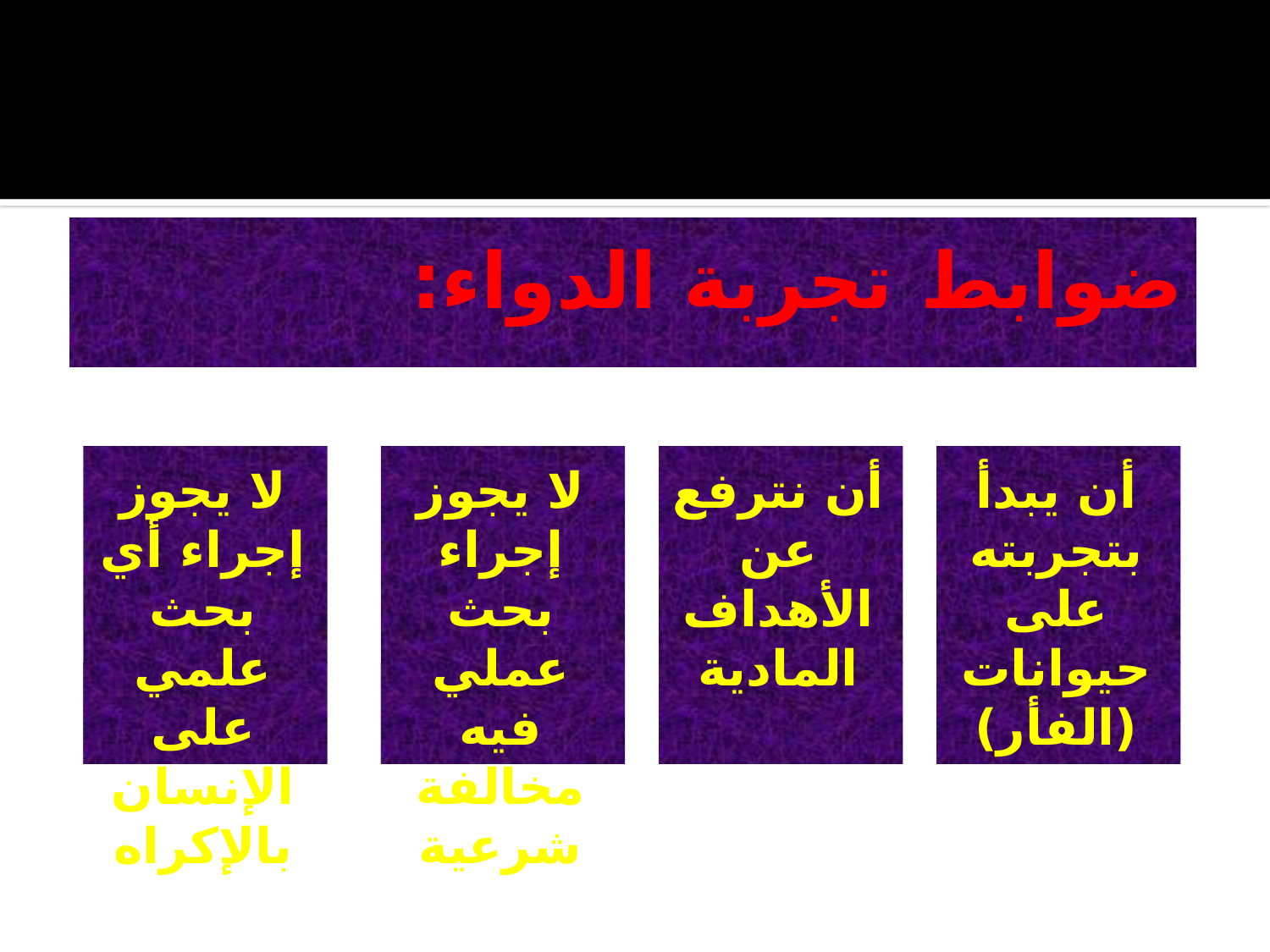

ضوابط تجربة الدواء:

لا يجوز إجراء أي بحث علمي على الإنسان بالإكراه
لا يجوز إجراء بحث عملي فيه مخالفة شرعية
أن نترفع عن الأهداف المادية
أن يبدأ بتجربته على حيوانات (الفأر)